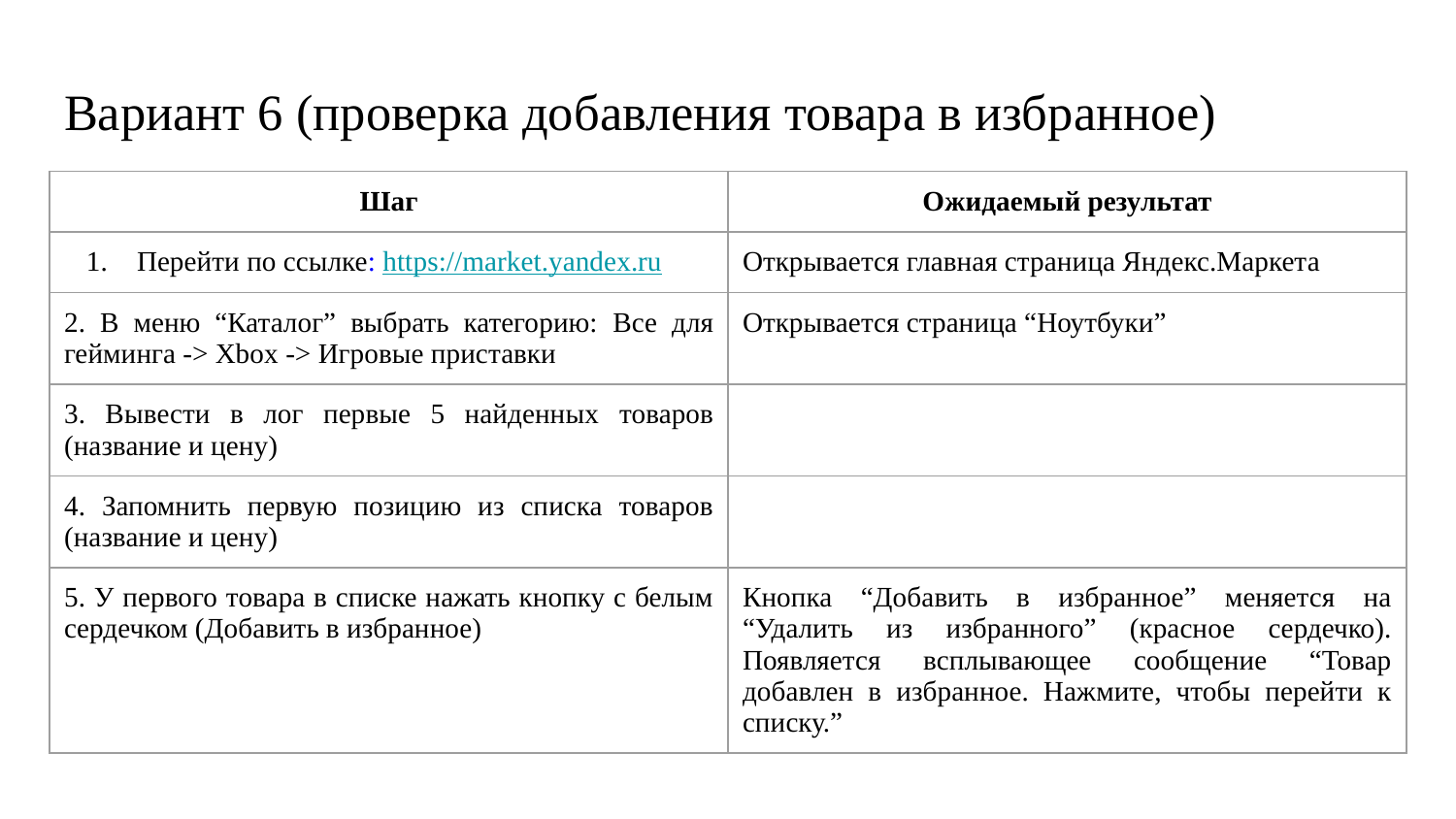

# Вариант 6 (проверка добавления товара в избранное)
| Шаг | Ожидаемый результат |
| --- | --- |
| Перейти по ссылке: https://market.yandex.ru | Открывается главная страница Яндекс.Маркета |
| 2. В меню “Каталог” выбрать категорию: Все для гейминга -> Xbox -> Игровые приставки | Открывается страница “Ноутбуки” |
| 3. Вывести в лог первые 5 найденных товаров (название и цену) |  |
| 4. Запомнить первую позицию из списка товаров (название и цену) |  |
| 5. У первого товара в списке нажать кнопку с белым сердечком (Добавить в избранное) | Кнопка “Добавить в избранное” меняется на “Удалить из избранного” (красное сердечко). Появляется всплывающее сообщение “Товар добавлен в избранное. Нажмите, чтобы перейти к списку.” |